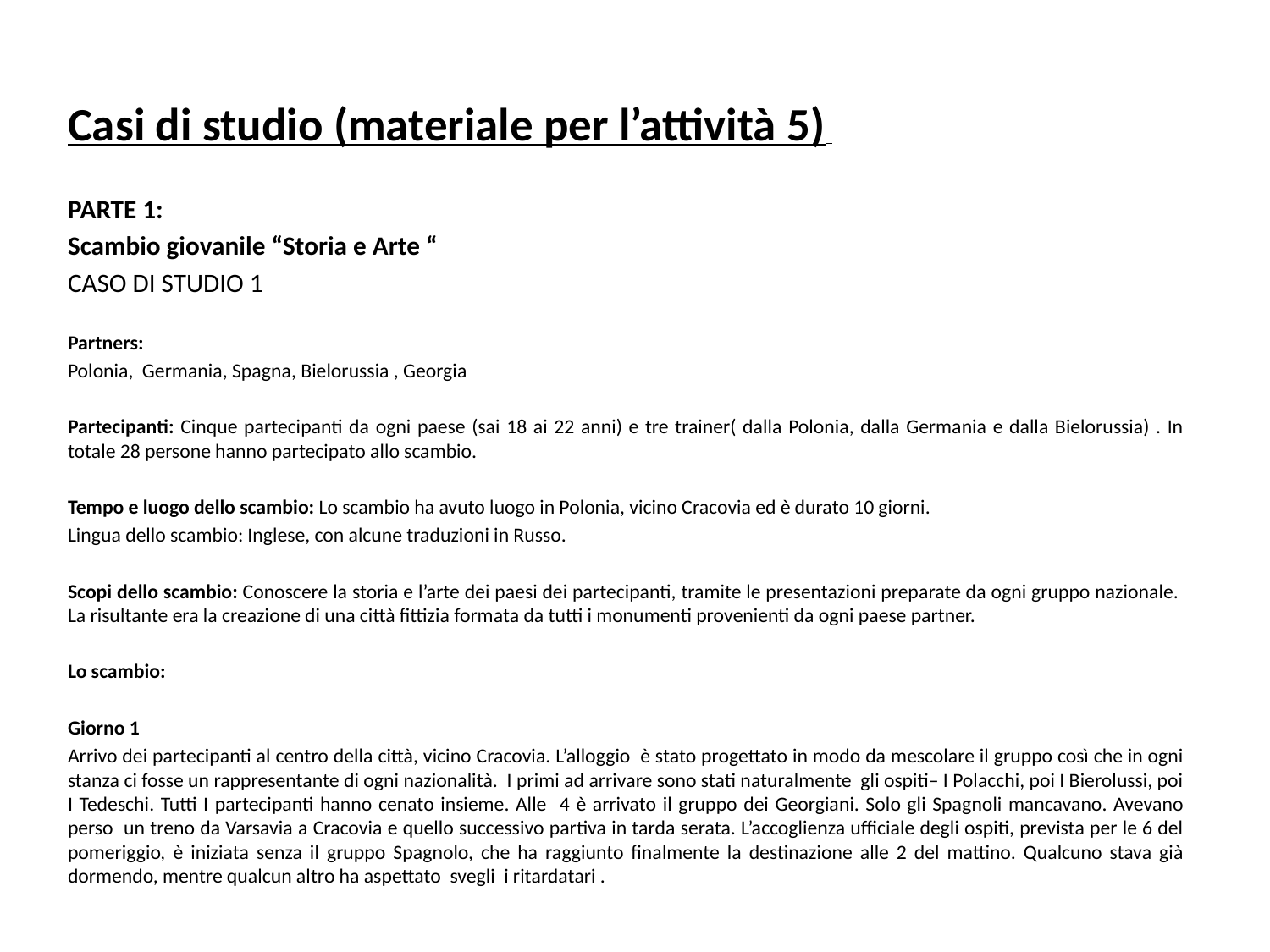

Casi di studio (materiale per l’attività 5)

PARTE 1:
Scambio giovanile “Storia e Arte “
CASO DI STUDIO 1

Partners:
Polonia,  Germania, Spagna, Bielorussia , Georgia

Partecipanti: Cinque partecipanti da ogni paese (sai 18 ai 22 anni) e tre trainer( dalla Polonia, dalla Germania e dalla Bielorussia) . In totale 28 persone hanno partecipato allo scambio.

Tempo e luogo dello scambio: Lo scambio ha avuto luogo in Polonia, vicino Cracovia ed è durato 10 giorni.
Lingua dello scambio: Inglese, con alcune traduzioni in Russo.

Scopi dello scambio: Conoscere la storia e l’arte dei paesi dei partecipanti, tramite le presentazioni preparate da ogni gruppo nazionale.  La risultante era la creazione di una città fittizia formata da tutti i monumenti provenienti da ogni paese partner.

Lo scambio:

Giorno 1
Arrivo dei partecipanti al centro della città, vicino Cracovia. L’alloggio  è stato progettato in modo da mescolare il gruppo così che in ogni stanza ci fosse un rappresentante di ogni nazionalità.  I primi ad arrivare sono stati naturalmente  gli ospiti– I Polacchi, poi I Bierolussi, poi I Tedeschi. Tutti I partecipanti hanno cenato insieme. Alle  4 è arrivato il gruppo dei Georgiani. Solo gli Spagnoli mancavano. Avevano perso  un treno da Varsavia a Cracovia e quello successivo partiva in tarda serata. L’accoglienza ufficiale degli ospiti, prevista per le 6 del pomeriggio, è iniziata senza il gruppo Spagnolo, che ha raggiunto finalmente la destinazione alle 2 del mattino. Qualcuno stava già dormendo, mentre qualcun altro ha aspettato  svegli  i ritardatari .